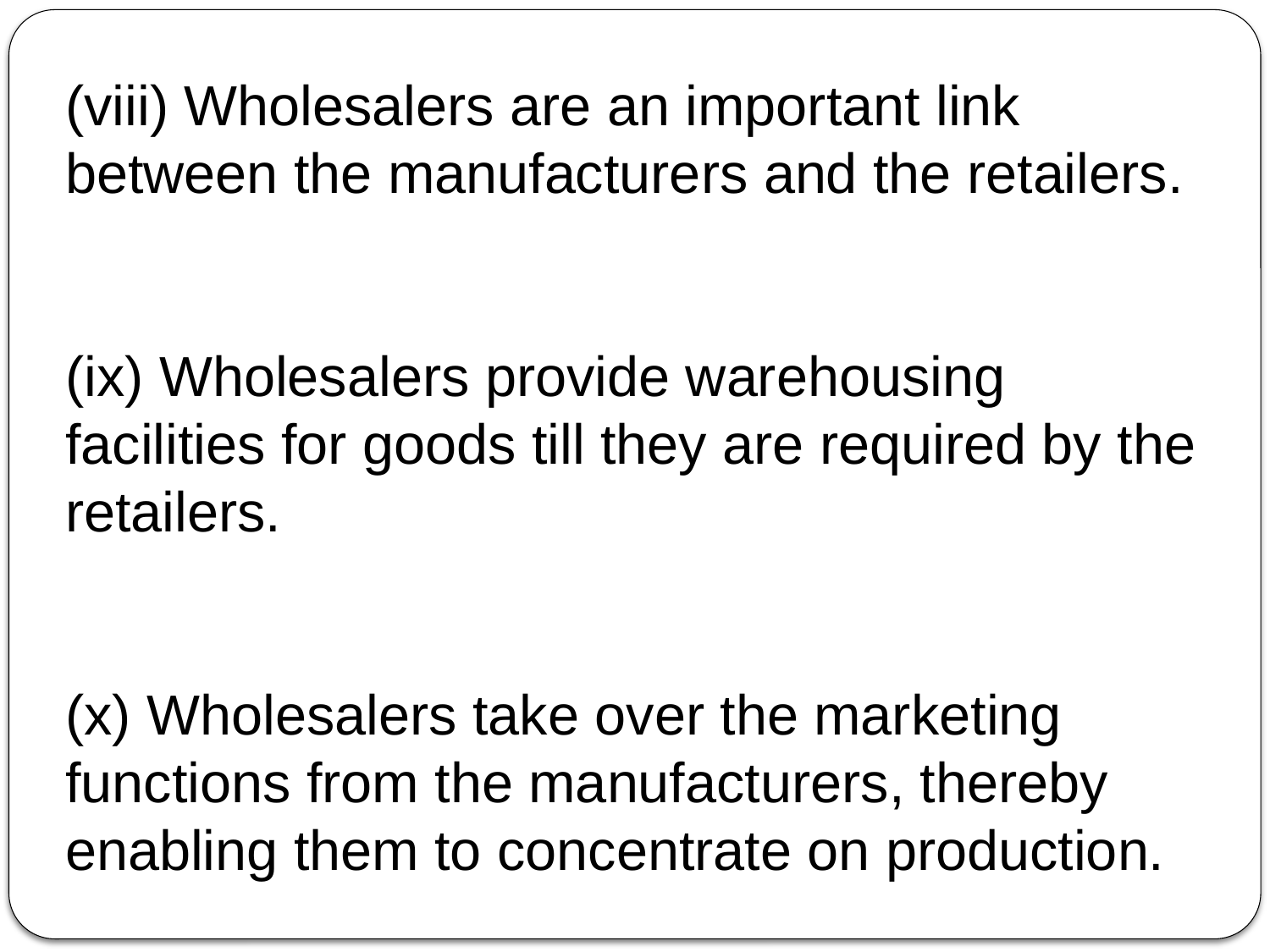

(viii) Wholesalers are an important link between the manufacturers and the retailers.

(ix) Wholesalers provide warehousing facilities for goods till they are required by the retailers.

(x) Wholesalers take over the marketing functions from the manufacturers, thereby enabling them to concentrate on production.